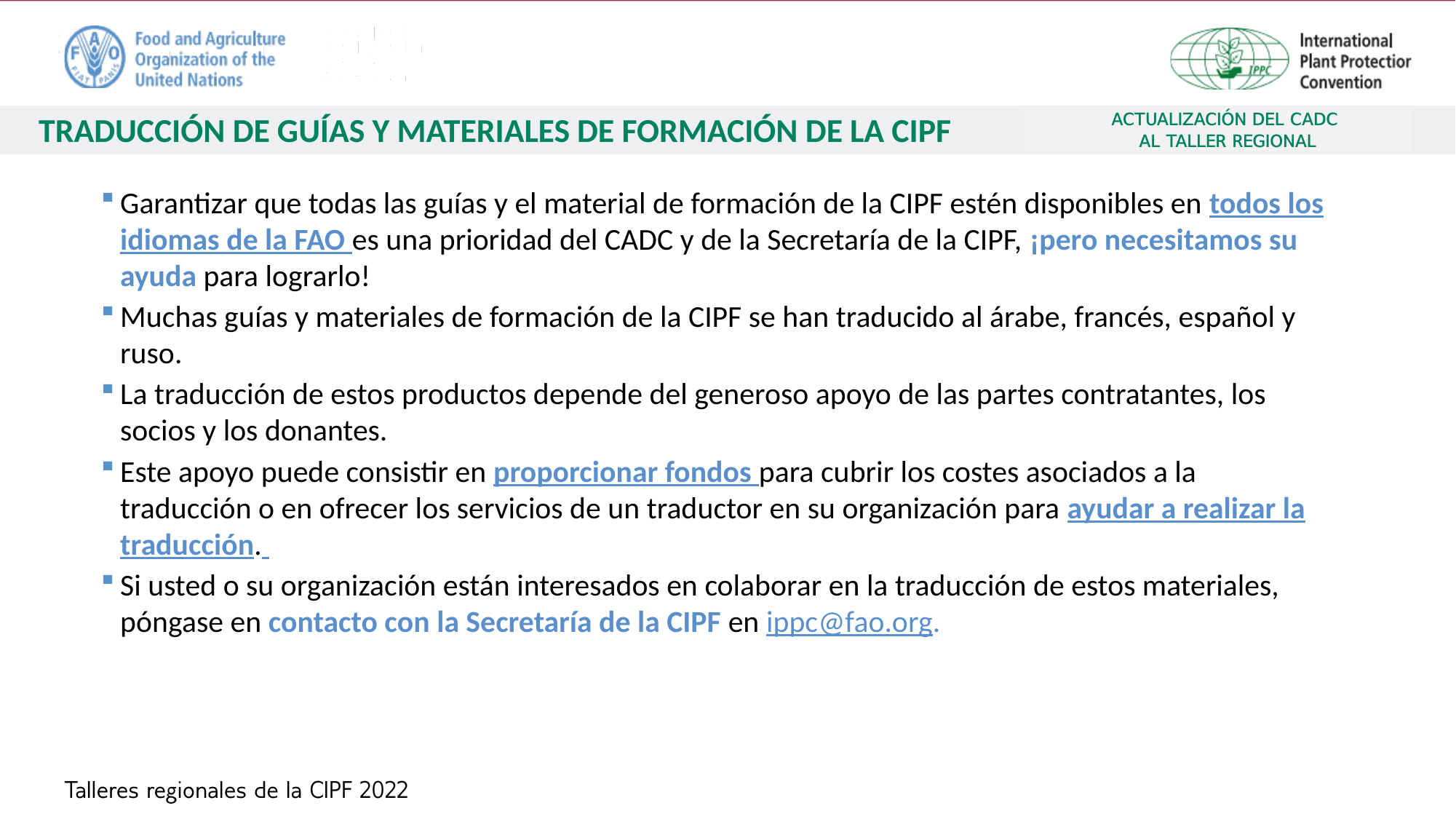

TRADUCCIÓN DE GUÍAS Y MATERIALES DE FORMACIÓN DE LA CIPF
ACTUALIZACIÓN DEL CADC
AL TALLER REGIONAL
Garantizar que todas las guías y el material de formación de la CIPF estén disponibles en todos los idiomas de la FAO es una prioridad del CADC y de la Secretaría de la CIPF, ¡pero necesitamos su ayuda para lograrlo!
Muchas guías y materiales de formación de la CIPF se han traducido al árabe, francés, español y ruso.
La traducción de estos productos depende del generoso apoyo de las partes contratantes, los socios y los donantes.
Este apoyo puede consistir en proporcionar fondos para cubrir los costes asociados a la traducción o en ofrecer los servicios de un traductor en su organización para ayudar a realizar la traducción.
Si usted o su organización están interesados en colaborar en la traducción de estos materiales, póngase en contacto con la Secretaría de la CIPF en ippc@fao.org.
Talleres regionales de la CIPF 2022